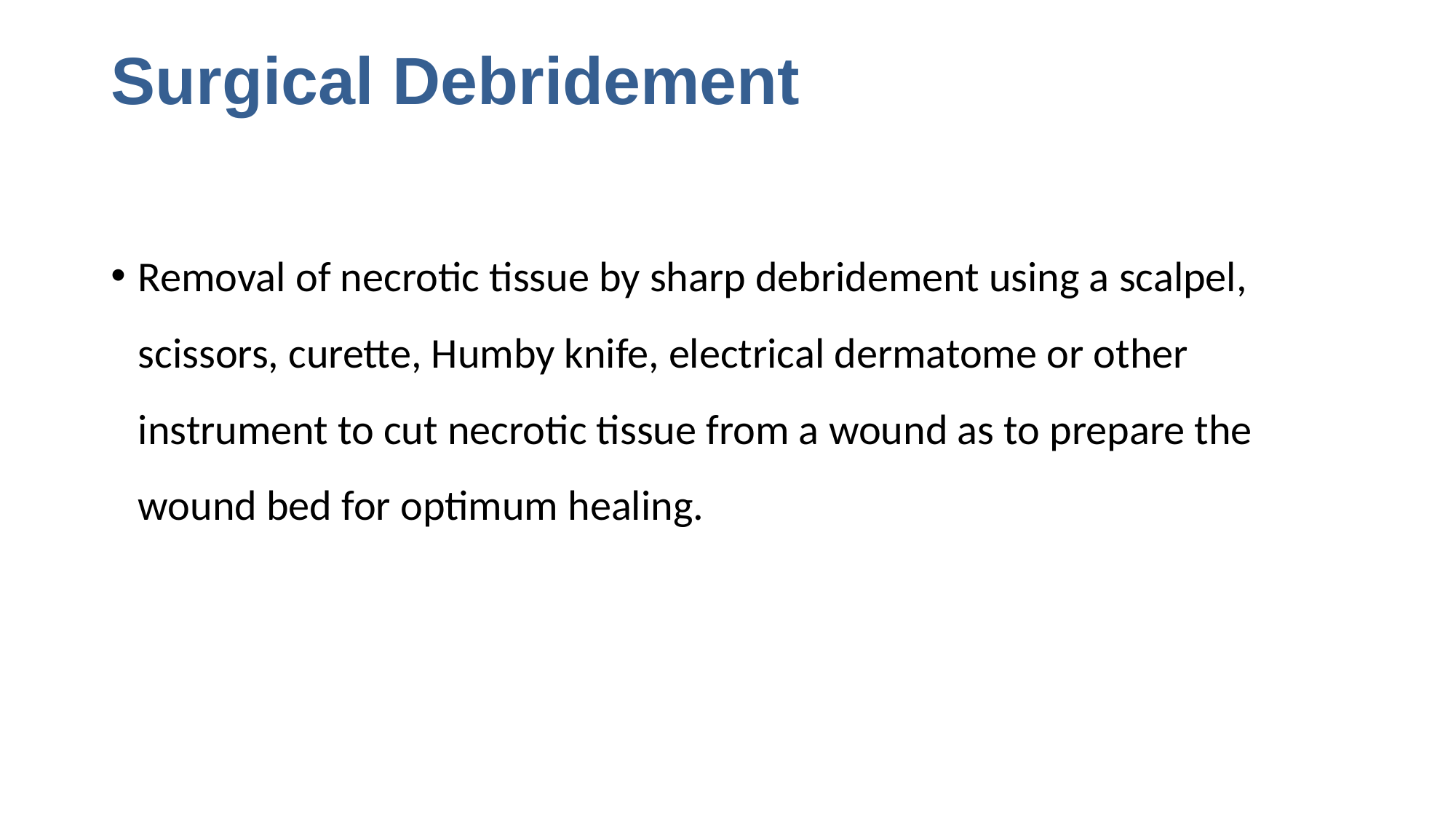

# Surgical Debridement
Removal of necrotic tissue by sharp debridement using a scalpel, scissors, curette, Humby knife, electrical dermatome or other instrument to cut necrotic tissue from a wound as to prepare the wound bed for optimum healing.